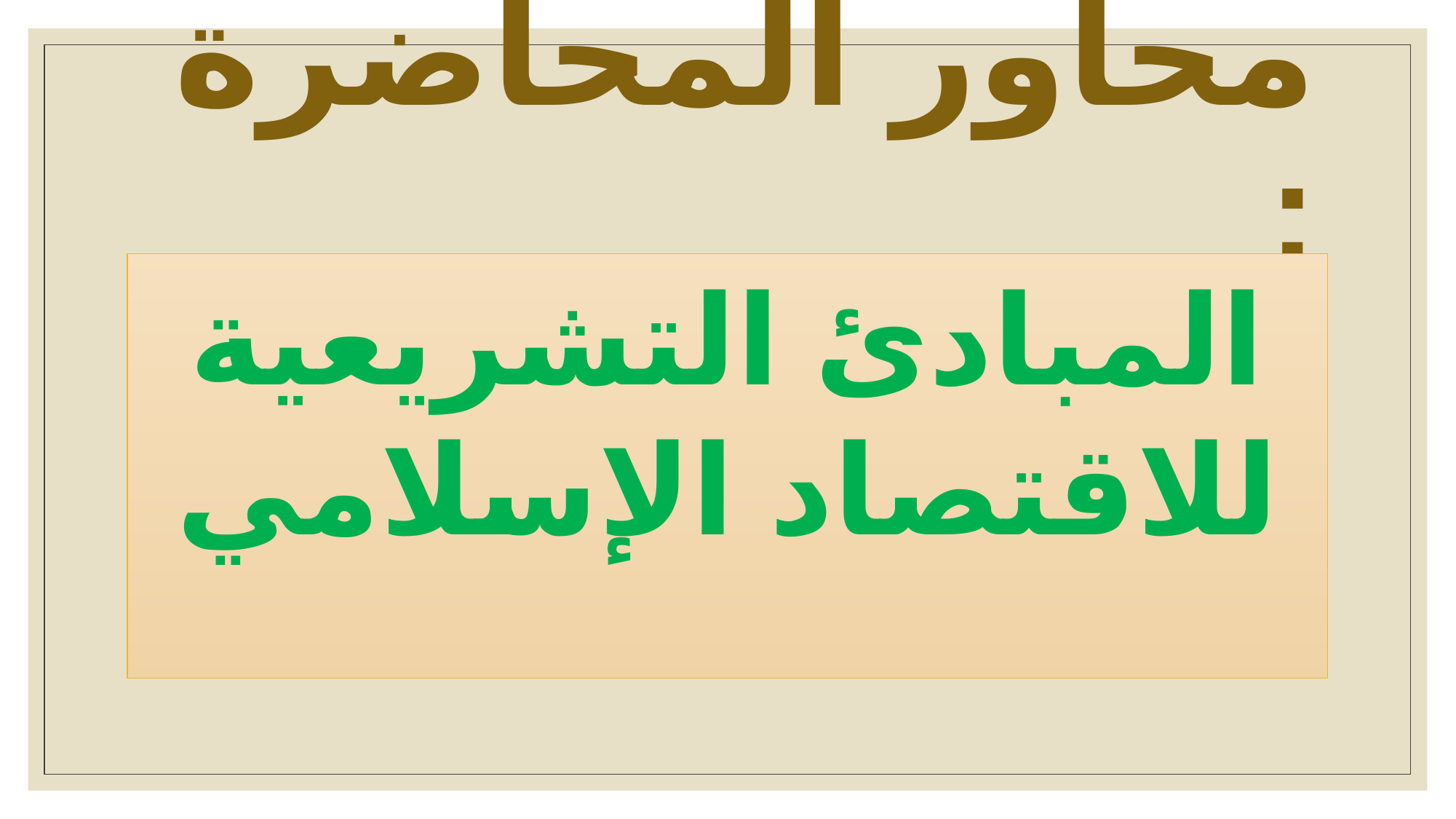

# محاور المحاضرة :
المبادئ التشريعية للاقتصاد الإسلامي